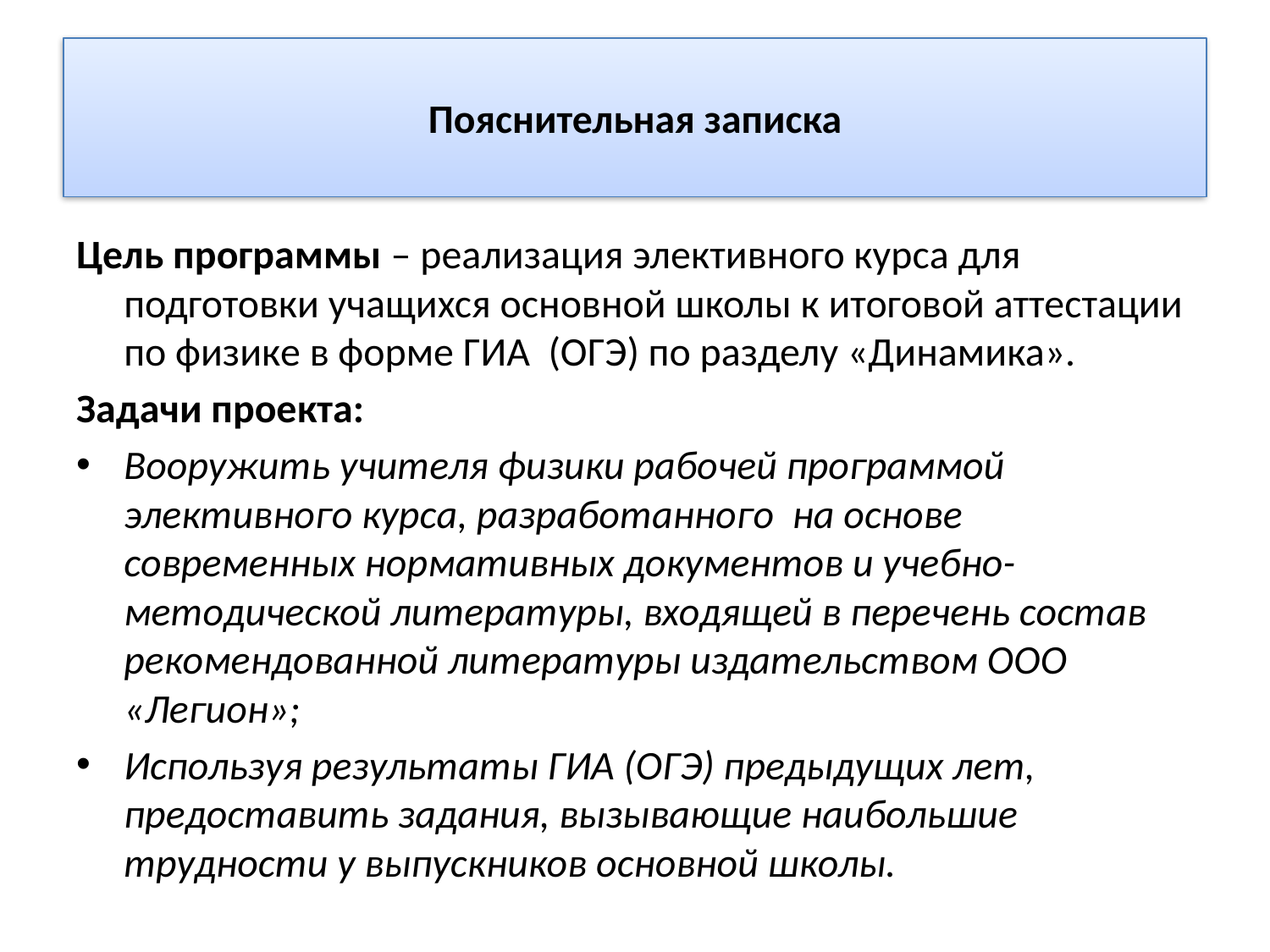

# Пояснительная записка
Цель программы – реализация элективного курса для подготовки учащихся основной школы к итоговой аттестации по физике в форме ГИА  (ОГЭ) по разделу «Динамика».
Задачи проекта:
Вооружить учителя физики рабочей программой элективного курса, разработанного  на основе современных нормативных документов и учебно-методической литературы, входящей в перечень состав рекомендованной литературы издательством ООО «Легион»;
Используя результаты ГИА (ОГЭ) предыдущих лет, предоставить задания, вызывающие наибольшие трудности у выпускников основной школы.